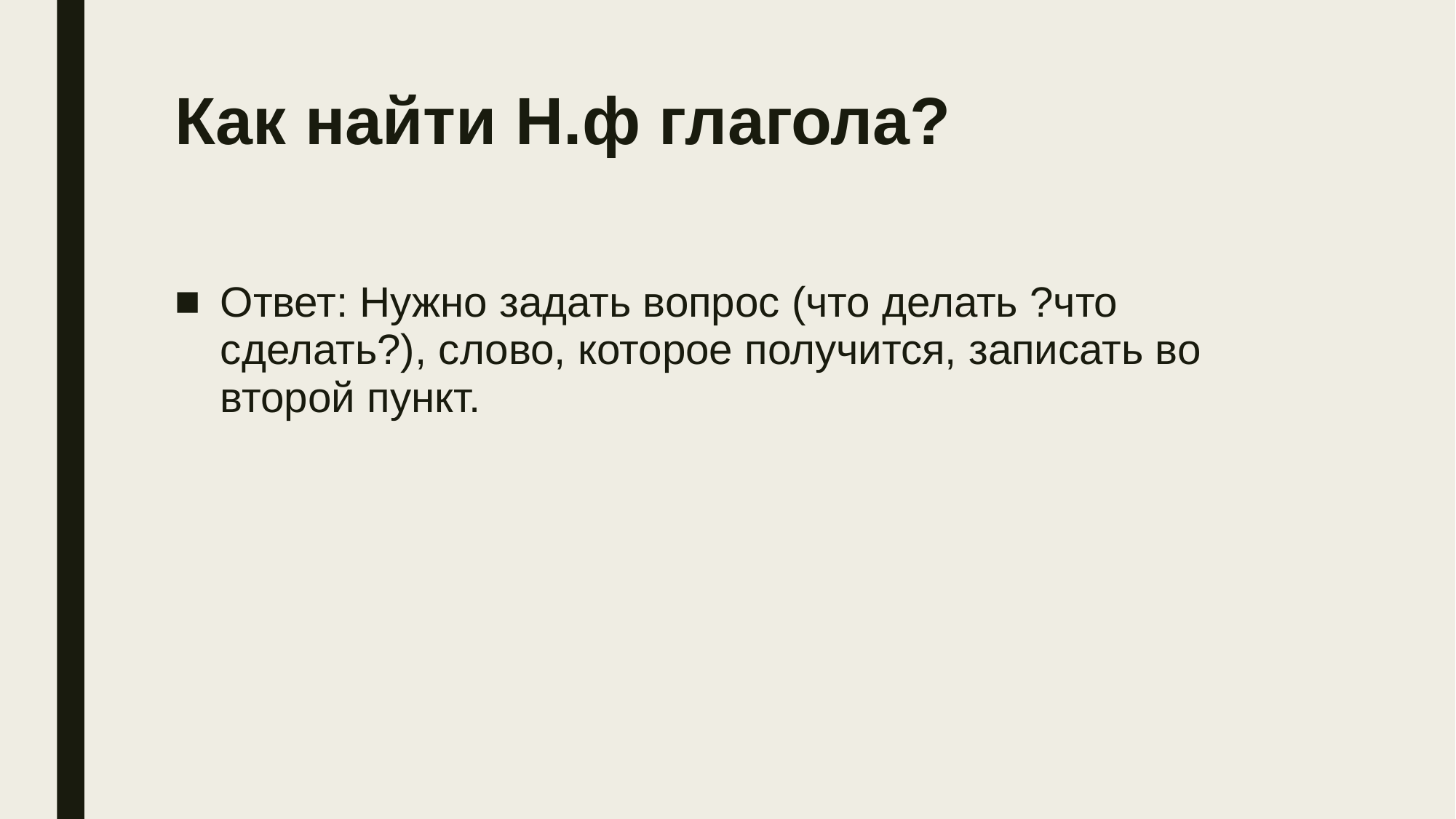

# Как найти Н.ф глагола?
Ответ: Нужно задать вопрос (что делать ?что сделать?), слово, которое получится, записать во второй пункт.